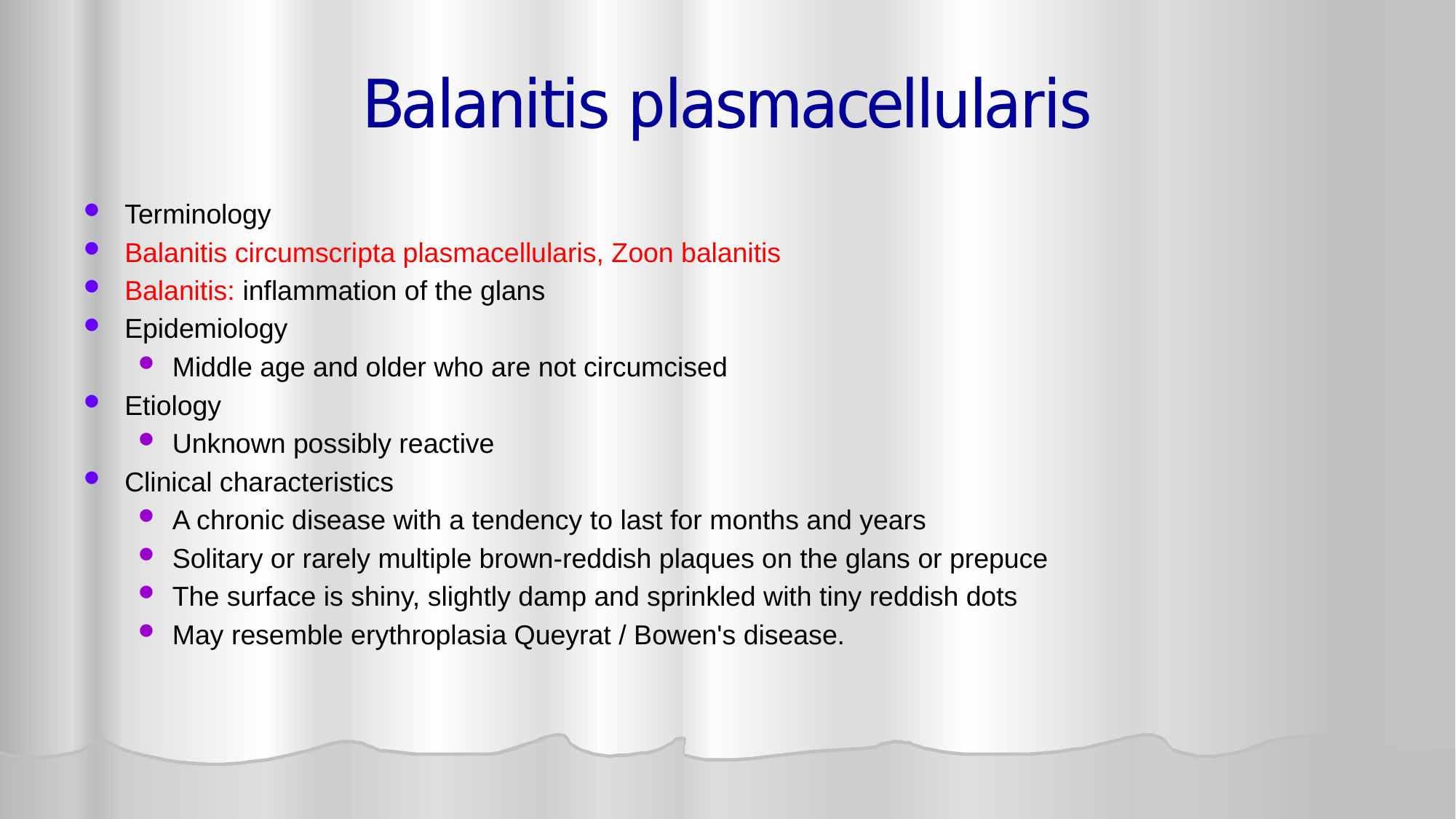

# Balanitis plasmacellularis
Terminology
Balanitis circumscripta plasmacellularis, Zoon balanitis
Balanitis: inflammation of the glans
Epidemiology
Middle age and older who are not circumcised
Etiology
Unknown possibly reactive
Clinical characteristics
A chronic disease with a tendency to last for months and years
Solitary or rarely multiple brown-reddish plaques on the glans or prepuce
The surface is shiny, slightly damp and sprinkled with tiny reddish dots
May resemble erythroplasia Queyrat / Bowen's disease.